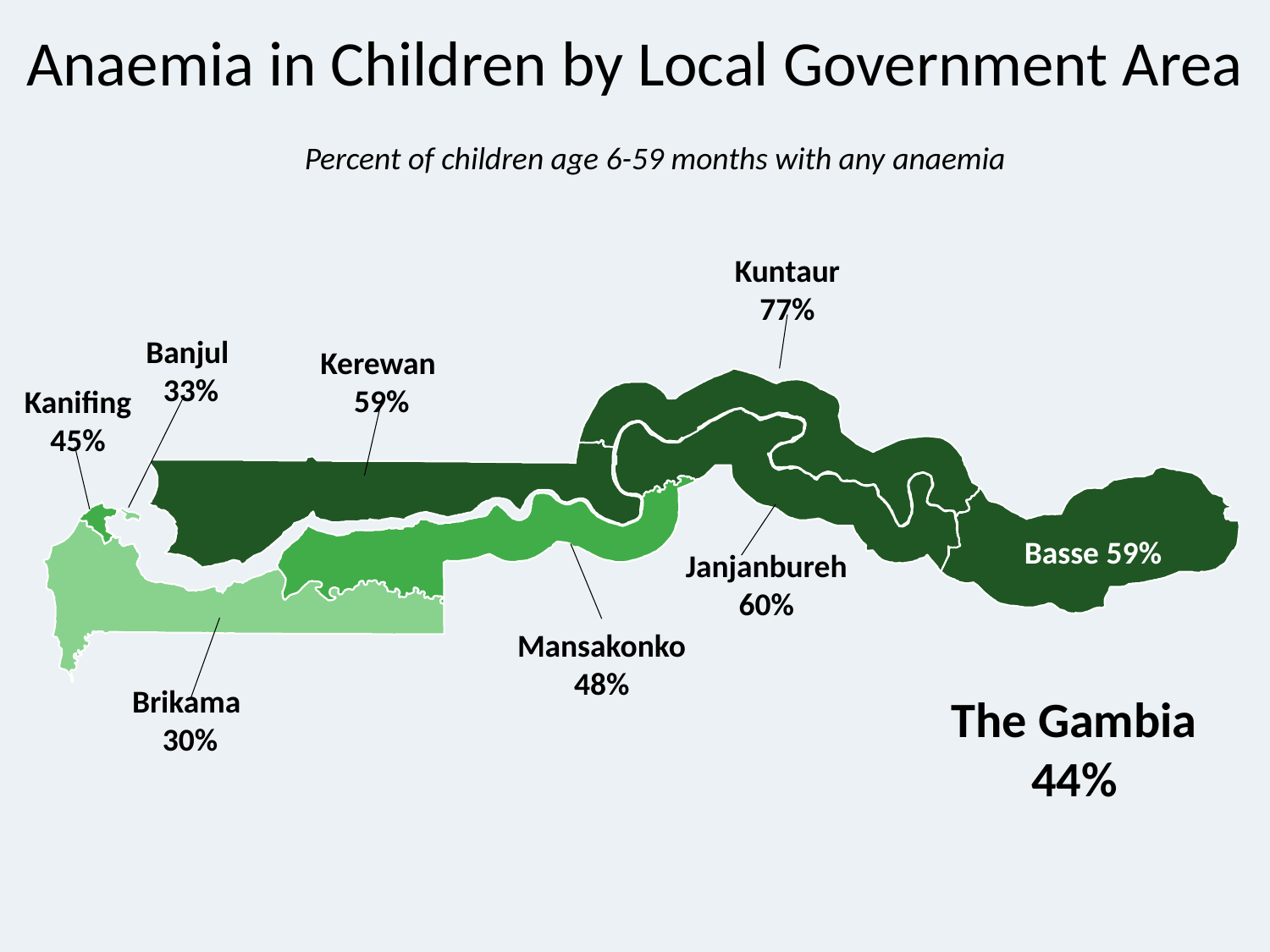

# Anaemia in Children by Local Government Area
Percent of children age 6-59 months with any anaemia
Kuntaur 77%
Banjul
33%
Kerewan
59%

Kanifing 45%

Basse 59%
Janjanbureh
60%
Mansakonko 48%
Brikama
30%
The Gambia
44%